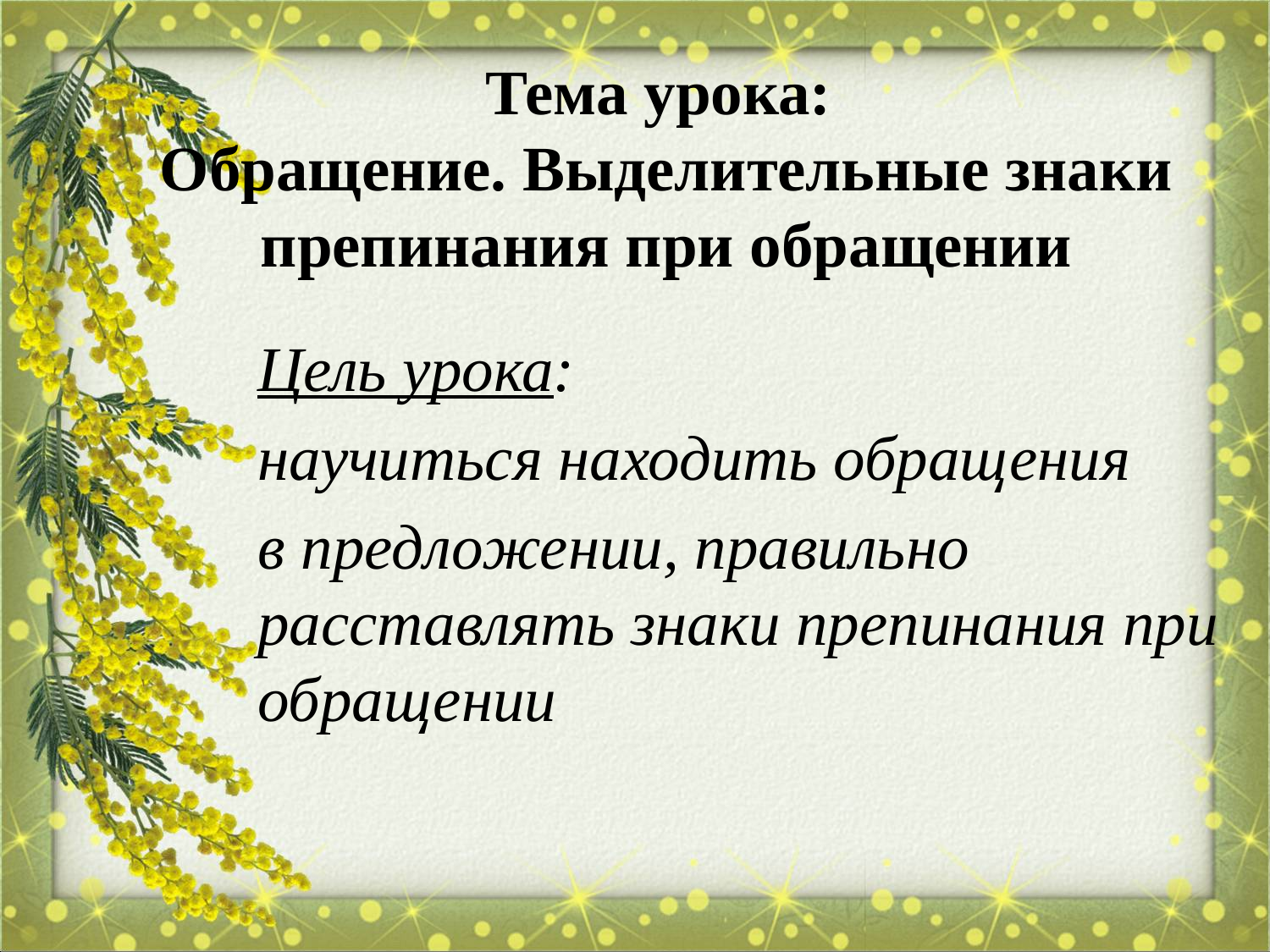

# Тема урока: Обращение. Выделительные знаки препинания при обращении
Цель урока:
научиться находить обращения
в предложении, правильно расставлять знаки препинания при обращении